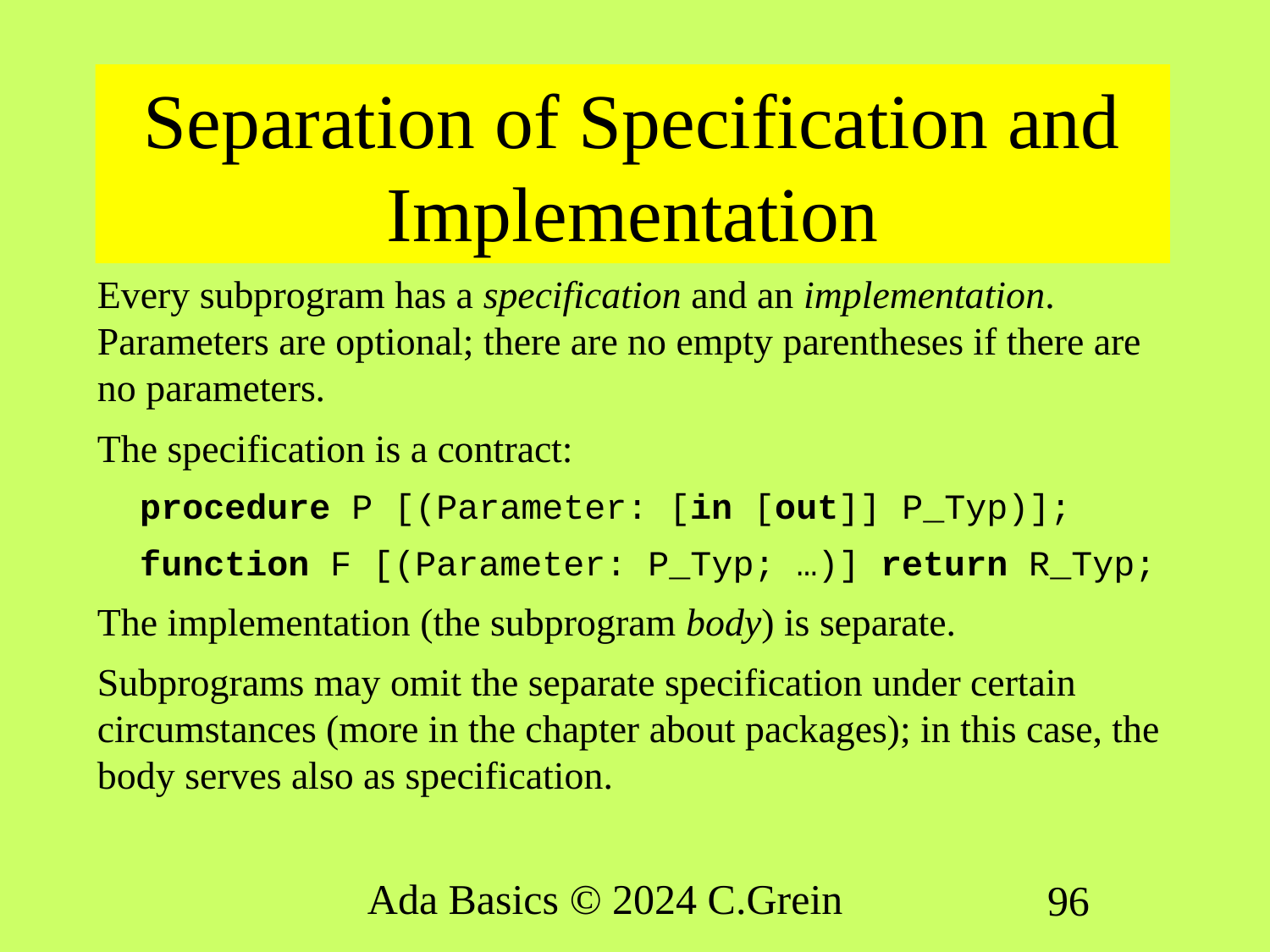

# Separation of Specification and Implementation
Every subprogram has a specification and an implementation. Parameters are optional; there are no empty parentheses if there are no parameters.
The specification is a contract:
  procedure P [(Parameter: [in [out]] P_Typ)];
  function F [(Parameter: P_Typ; …)] return R_Typ;
The implementation (the subprogram body) is separate.
Subprograms may omit the separate specification under certain circumstances (more in the chapter about packages); in this case, the body serves also as specification.
Ada Basics © 2024 C.Grein
96